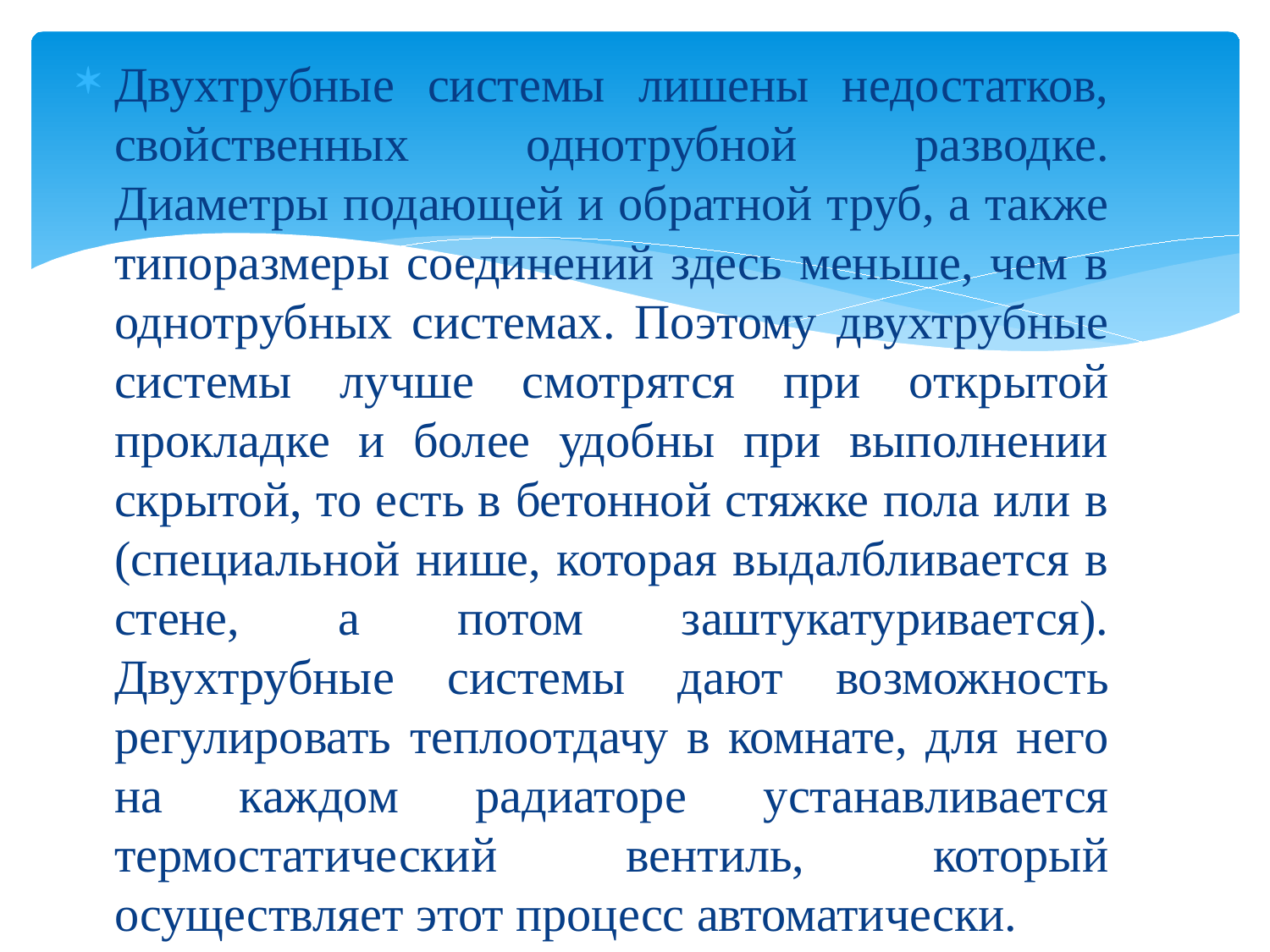

Двухтрубные системы лишены недостатков, свойственных однотрубной разводке. Диаметры подающей и обратной труб, а также типоразмеры соединений здесь меньше, чем в однотрубных системах. Поэтому двухтрубные системы лучше смотрятся при открытой прокладке и более удобны при выполнении скрытой, то есть в бетонной стяжке пола или в (специальной нише, которая выдалбливается в стене, а потом заштукатуривается). Двухтрубные системы дают возможность регулировать теплоотдачу в комнате, для него на каждом радиаторе устанавливается термостатический вентиль, который осуществляет этот процесс автоматически.